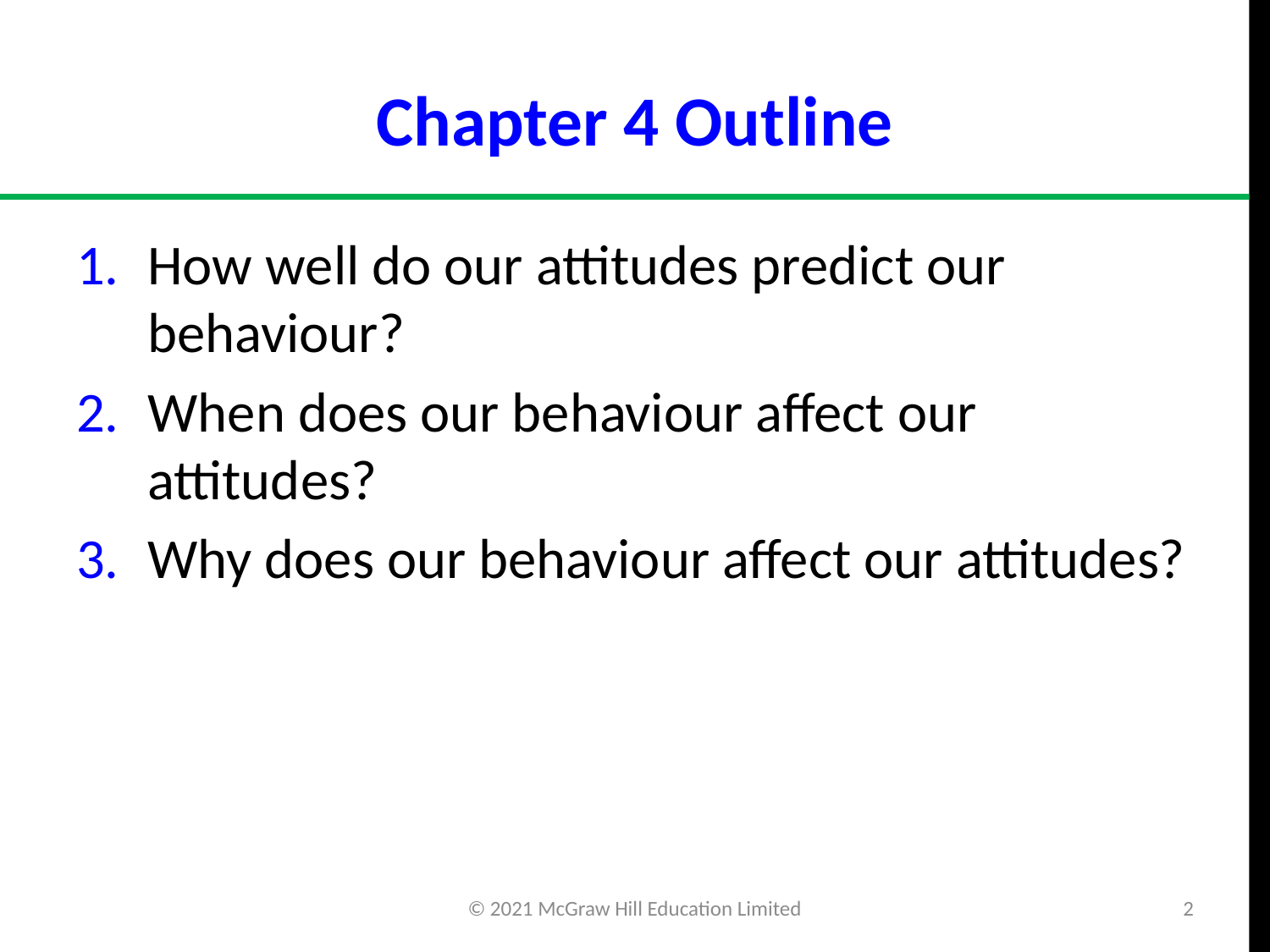

# Chapter 4 Outline
How well do our attitudes predict our behaviour?
When does our behaviour affect our attitudes?
Why does our behaviour affect our attitudes?
© 2021 McGraw Hill Education Limited
2